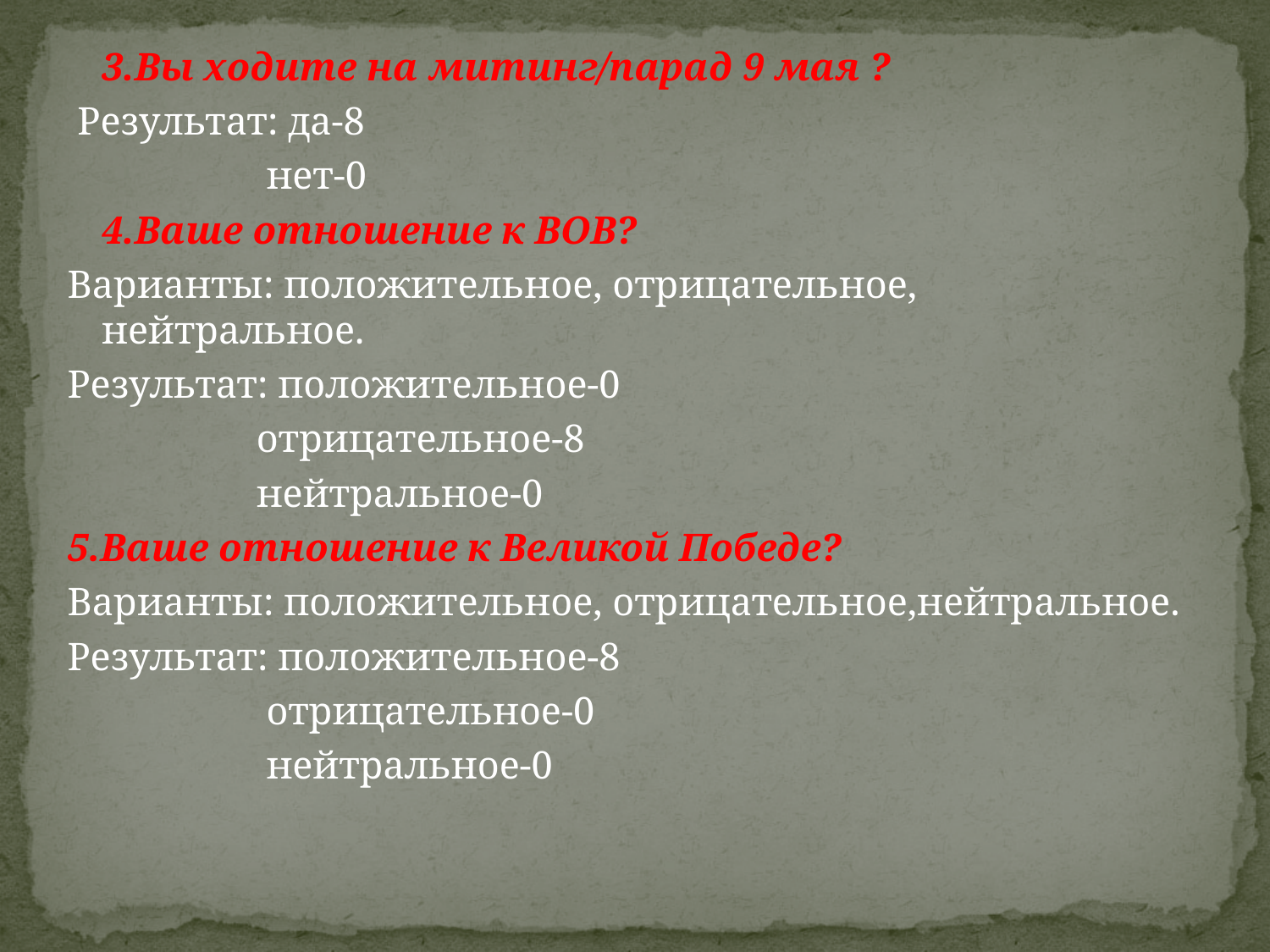

#
	3.Вы ходите на митинг/парад 9 мая ?
 Результат: да-8
                    нет-0
	4.Ваше отношение к ВОВ?
Варианты: положительное, отрицательное, нейтральное.
Результат: положительное-0
                   отрицательное-8
                   нейтральное-0
5.Ваше отношение к Великой Победе?
Варианты: положительное, отрицательное,нейтральное.
Результат: положительное-8
                    отрицательное-0
                    нейтральное-0